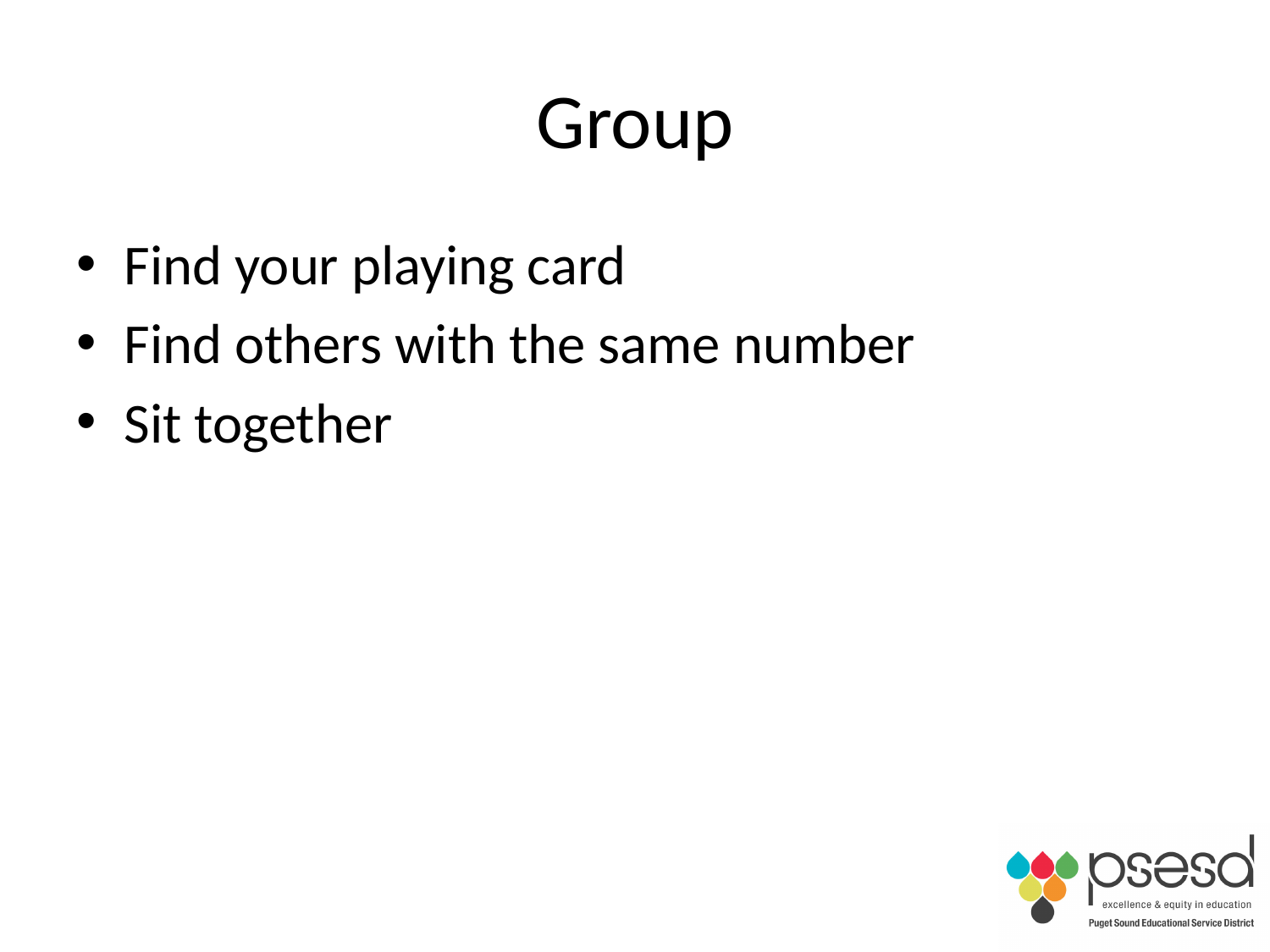

# Group
Find your playing card
Find others with the same number
Sit together